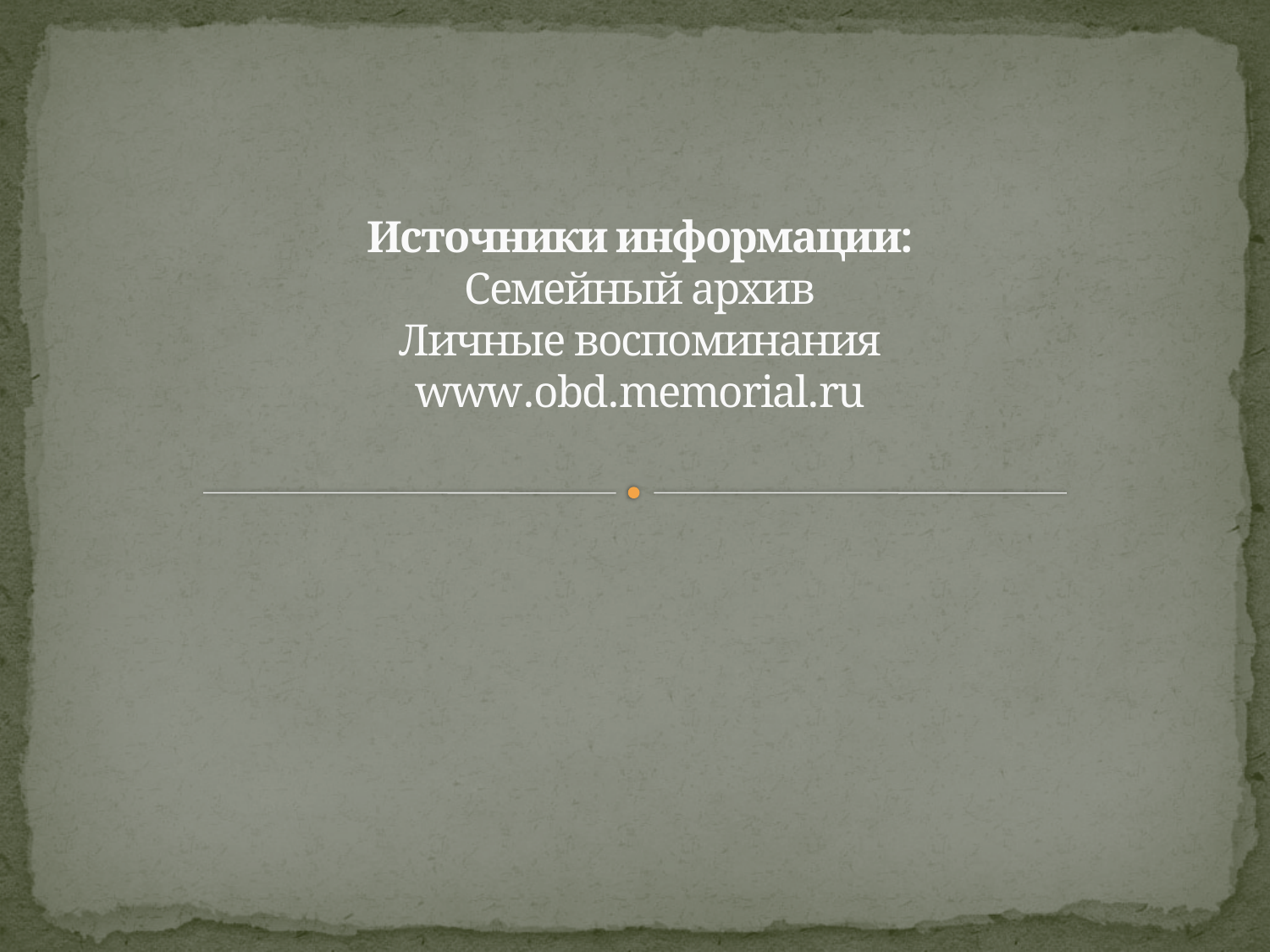

# Источники информации: Семейный архив Личные воспоминания www.obd.memorial.ru